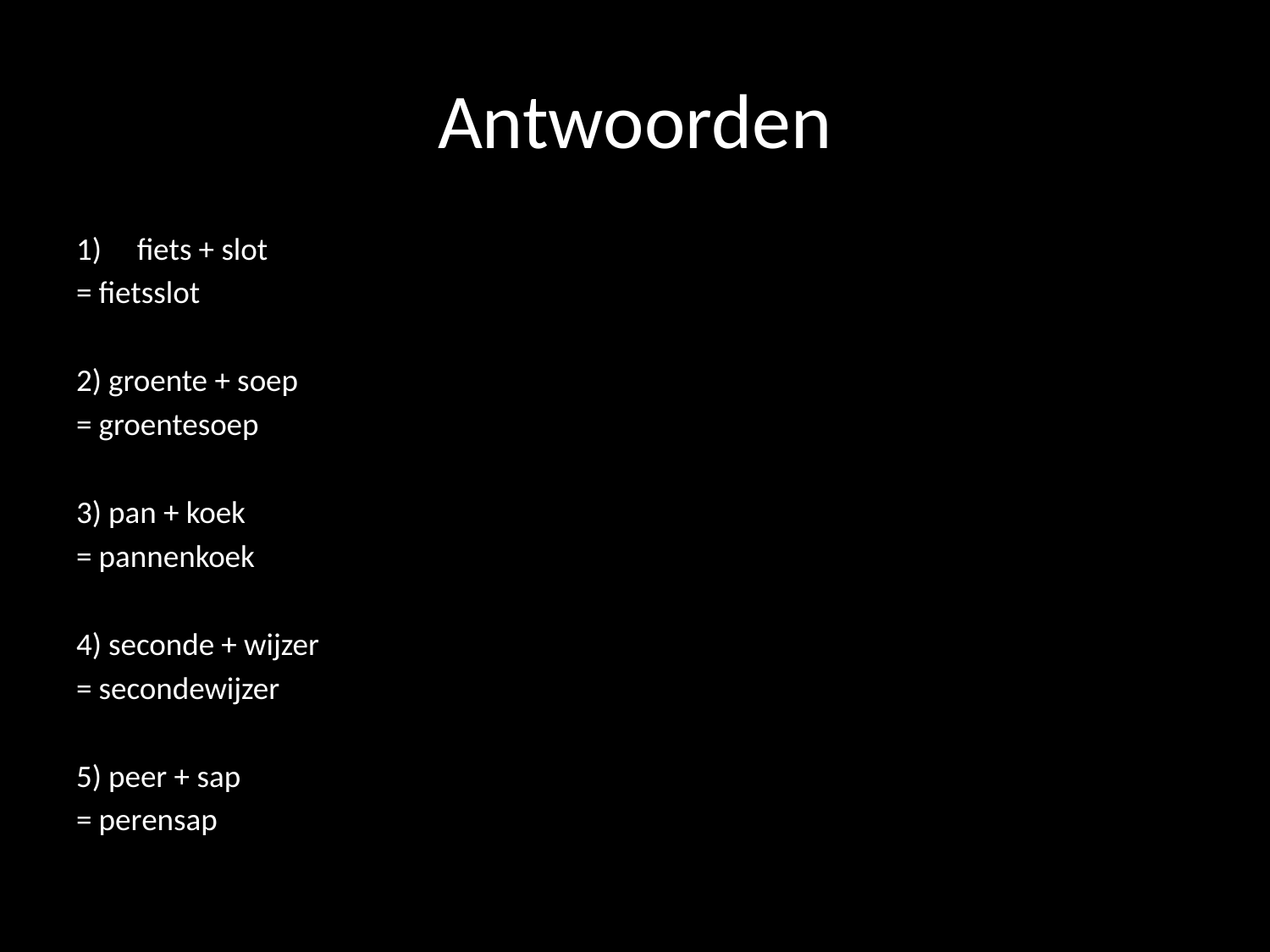

# Antwoorden
fiets + slot
= fietsslot

2) groente + soep
= groentesoep

3) pan + koek
= pannenkoek

4) seconde + wijzer
= secondewijzer

5) peer + sap
= perensap